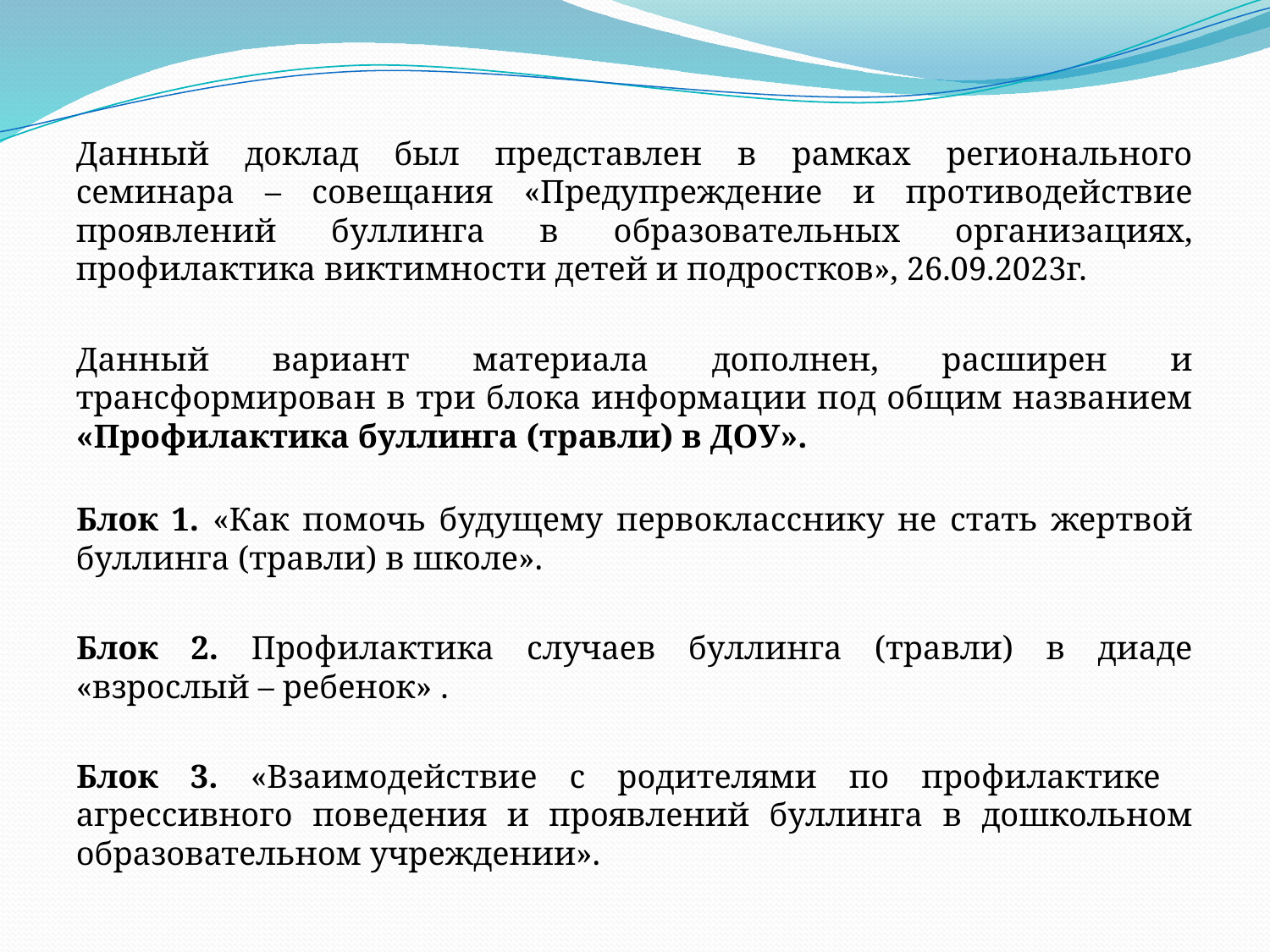

Данный доклад был представлен в рамках регионального семинара – совещания «Предупреждение и противодействие проявлений буллинга в образовательных организациях, профилактика виктимности детей и подростков», 26.09.2023г.

Данный вариант материала дополнен, расширен и трансформирован в три блока информации под общим названием «Профилактика буллинга (травли) в ДОУ».
Блок 1. «Как помочь будущему первокласснику не стать жертвой буллинга (травли) в школе».

Блок 2. Профилактика случаев буллинга (травли) в диаде «взрослый – ребенок» .

Блок 3. «Взаимодействие с родителями по профилактике  агрессивного поведения и проявлений буллинга в дошкольном образовательном учреждении».